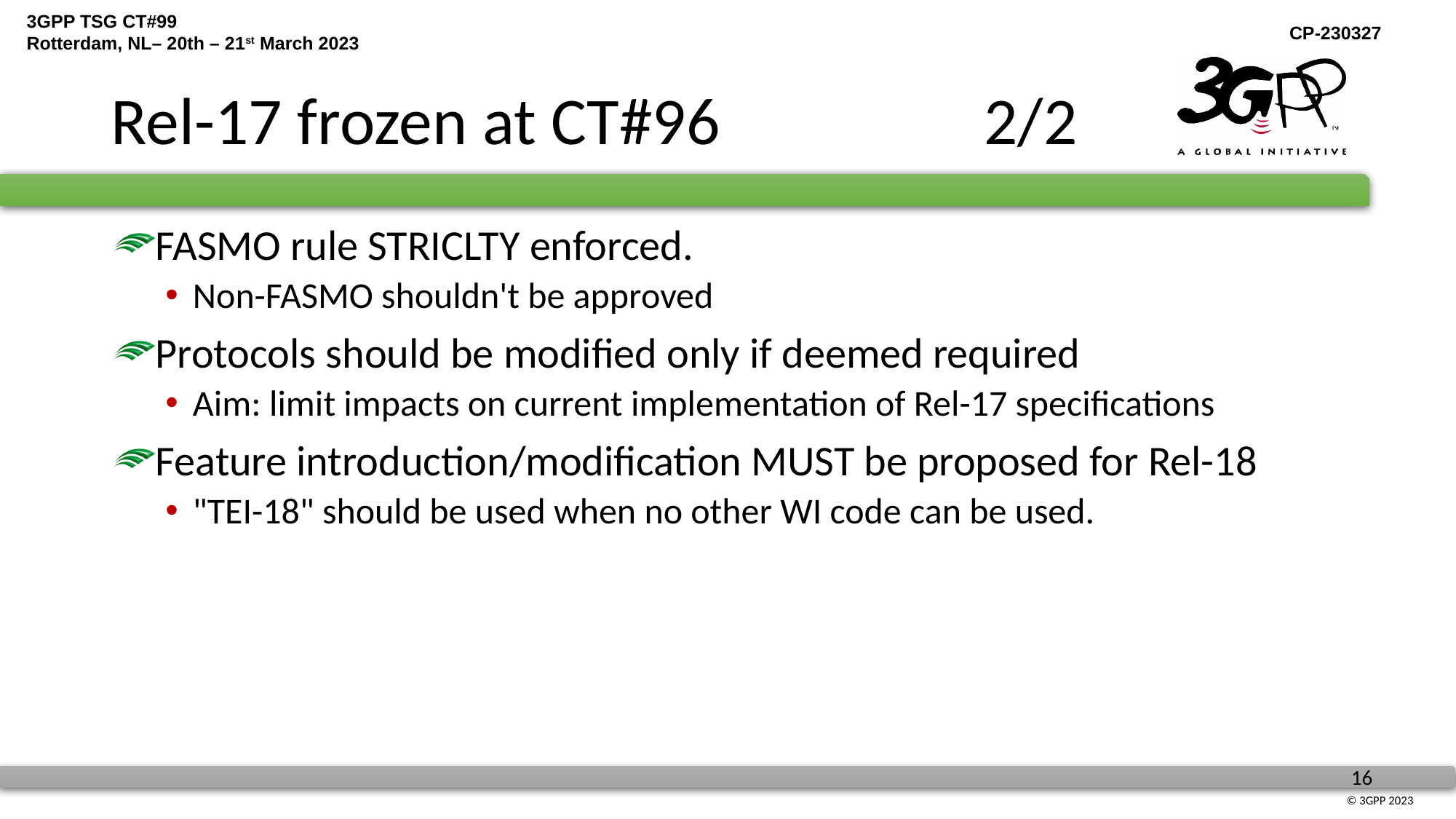

# Rel-17 frozen at CT#96			2/2
FASMO rule STRICLTY enforced.
Non-FASMO shouldn't be approved
Protocols should be modified only if deemed required
Aim: limit impacts on current implementation of Rel-17 specifications
Feature introduction/modification MUST be proposed for Rel-18
"TEI-18" should be used when no other WI code can be used.